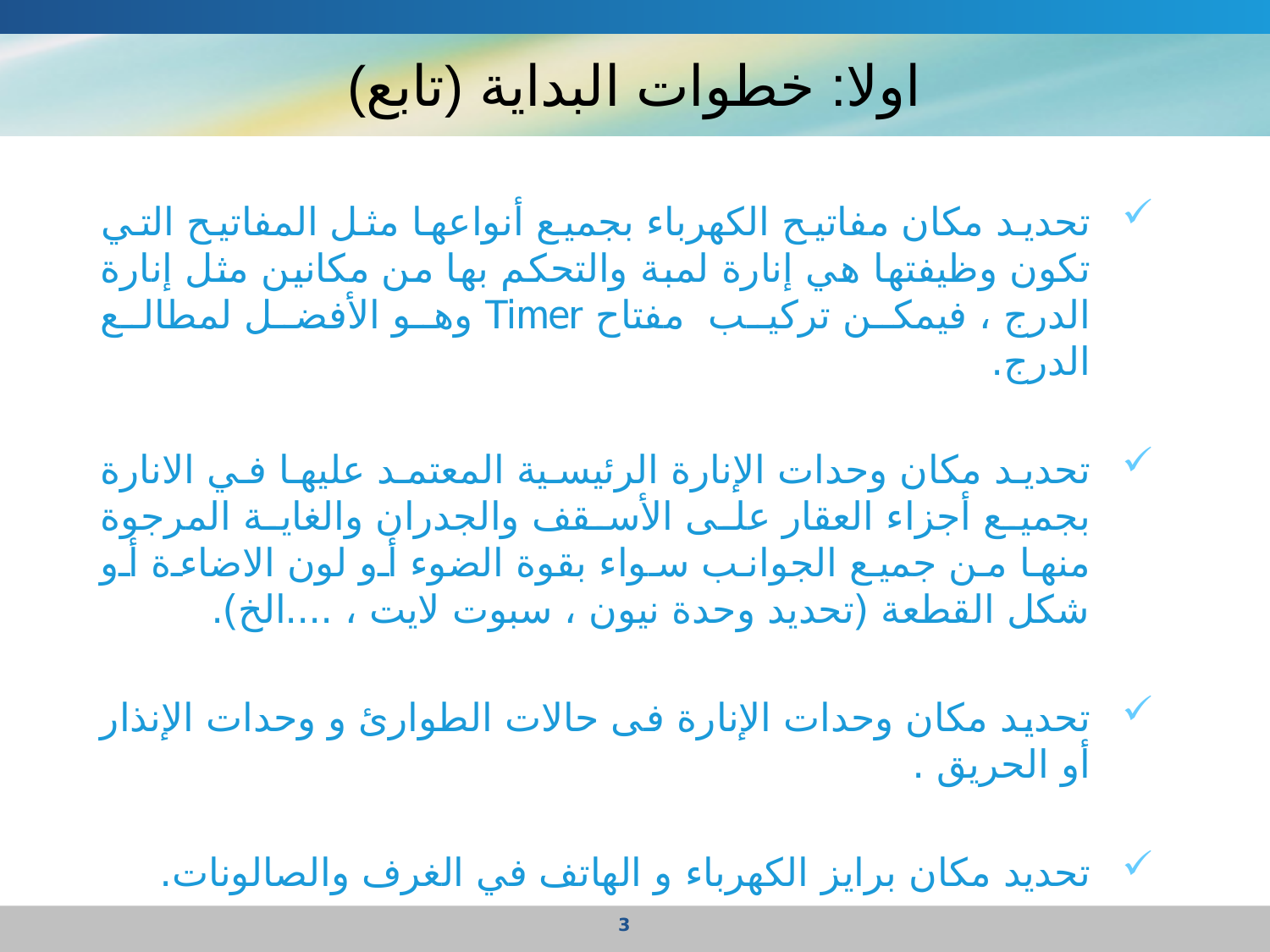

# اولا: خطوات البداية (تابع)
تحديد مكان مفاتيح الكهرباء بجميع أنواعها مثل المفاتيح التي تكون وظيفتها هي إنارة لمبة والتحكم بها من مكانين مثل إنارة الدرج ، فيمكن تركيب  مفتاح Timer وهو الأفضل لمطالع الدرج.

تحديد مكان وحدات الإنارة الرئيسية المعتمد عليها في الانارة بجميع أجزاء العقار على الأسقف والجدران والغاية المرجوة منها من جميع الجوانب سواء بقوة الضوء أو لون الاضاءة أو شكل القطعة (تحديد وحدة نيون ، سبوت لايت ، ....الخ).

تحديد مكان وحدات الإنارة فى حالات الطوارئ و وحدات الإنذار أو الحريق .

تحديد مكان برايز الكهرباء و الهاتف في الغرف والصالونات.
3